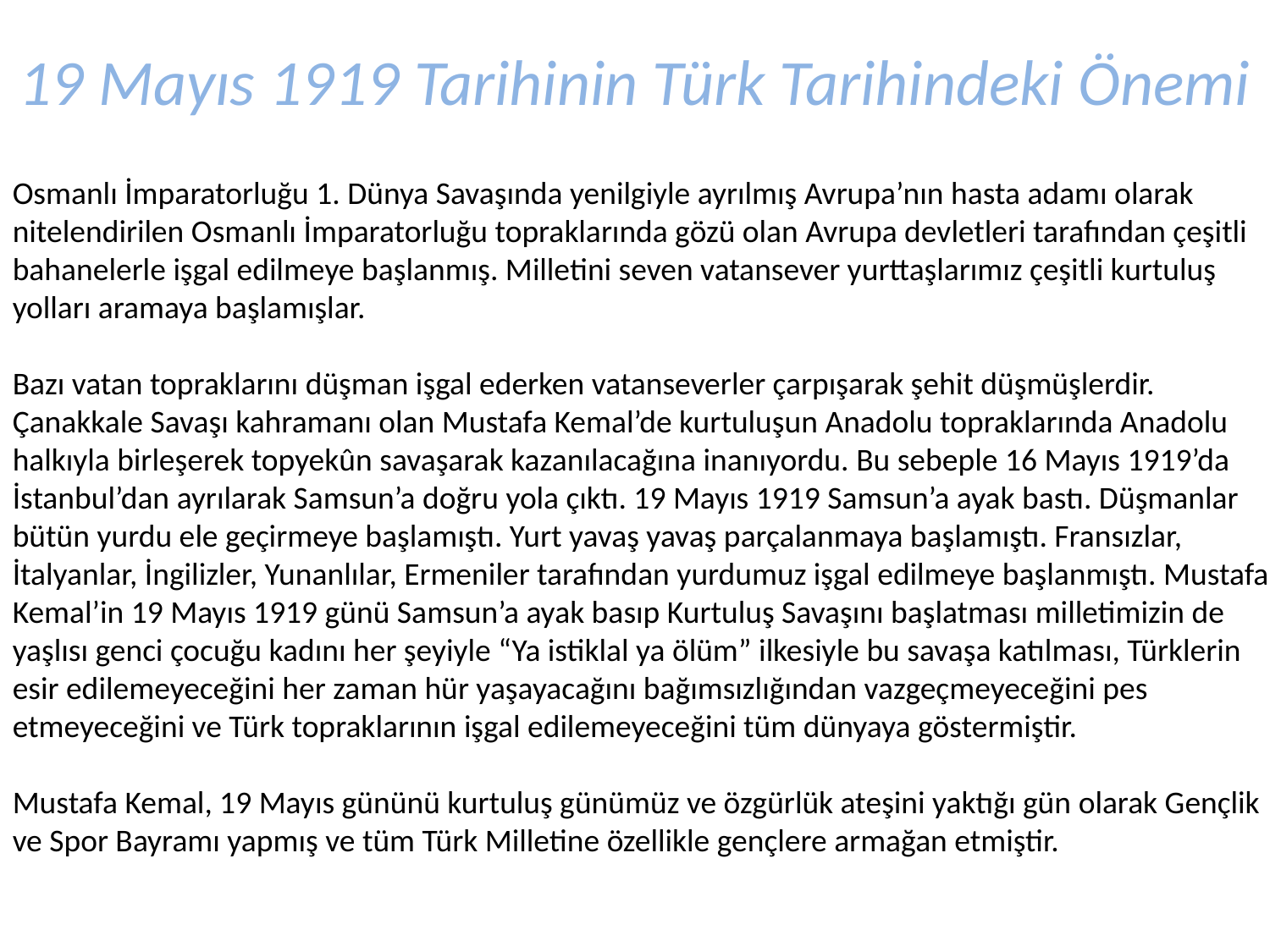

# 19 Mayıs 1919 Tarihinin Türk Tarihindeki Önemi
Osmanlı İmparatorluğu 1. Dünya Savaşında yenilgiyle ayrılmış Avrupa’nın hasta adamı olarak nitelendirilen Osmanlı İmparatorluğu topraklarında gözü olan Avrupa devletleri tarafından çeşitli bahanelerle işgal edilmeye başlanmış. Milletini seven vatansever yurttaşlarımız çeşitli kurtuluş yolları aramaya başlamışlar. 
Bazı vatan topraklarını düşman işgal ederken vatanseverler çarpışarak şehit düşmüşlerdir. Çanakkale Savaşı kahramanı olan Mustafa Kemal’de kurtuluşun Anadolu topraklarında Anadolu halkıyla birleşerek topyekûn savaşarak kazanılacağına inanıyordu. Bu sebeple 16 Mayıs 1919’da İstanbul’dan ayrılarak Samsun’a doğru yola çıktı. 19 Mayıs 1919 Samsun’a ayak bastı. Düşmanlar bütün yurdu ele geçirmeye başlamıştı. Yurt yavaş yavaş parçalanmaya başlamıştı. Fransızlar, İtalyanlar, İngilizler, Yunanlılar, Ermeniler tarafından yurdumuz işgal edilmeye başlanmıştı. Mustafa Kemal’in 19 Mayıs 1919 günü Samsun’a ayak basıp Kurtuluş Savaşını başlatması milletimizin de yaşlısı genci çocuğu kadını her şeyiyle “Ya istiklal ya ölüm” ilkesiyle bu savaşa katılması, Türklerin esir edilemeyeceğini her zaman hür yaşayacağını bağımsızlığından vazgeçmeyeceğini pes etmeyeceğini ve Türk topraklarının işgal edilemeyeceğini tüm dünyaya göstermiştir. 
Mustafa Kemal, 19 Mayıs gününü kurtuluş günümüz ve özgürlük ateşini yaktığı gün olarak Gençlik ve Spor Bayramı yapmış ve tüm Türk Milletine özellikle gençlere armağan etmiştir.